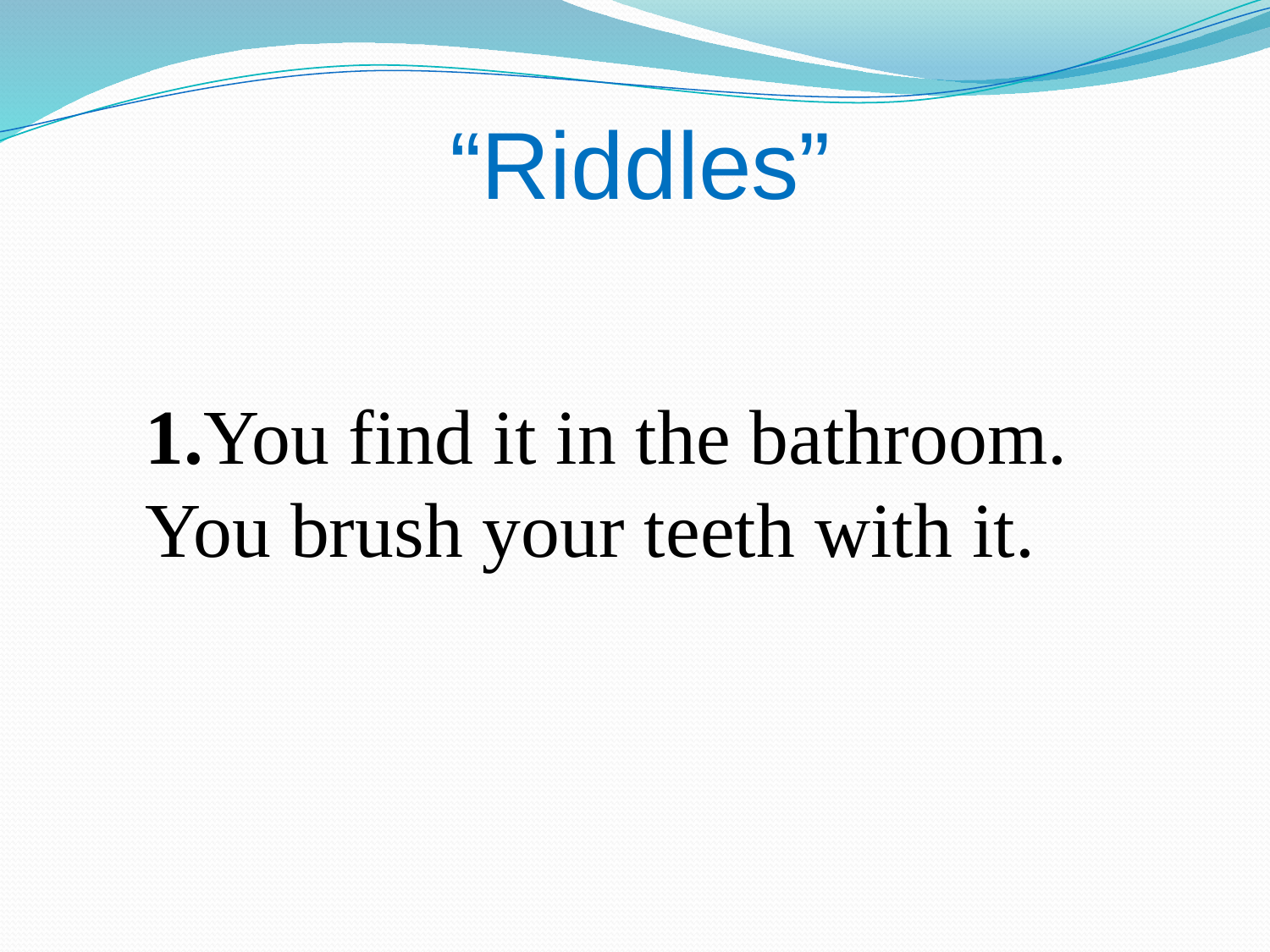

# “Riddles”

1.You find it in the bathroom.
You brush your teeth with it.